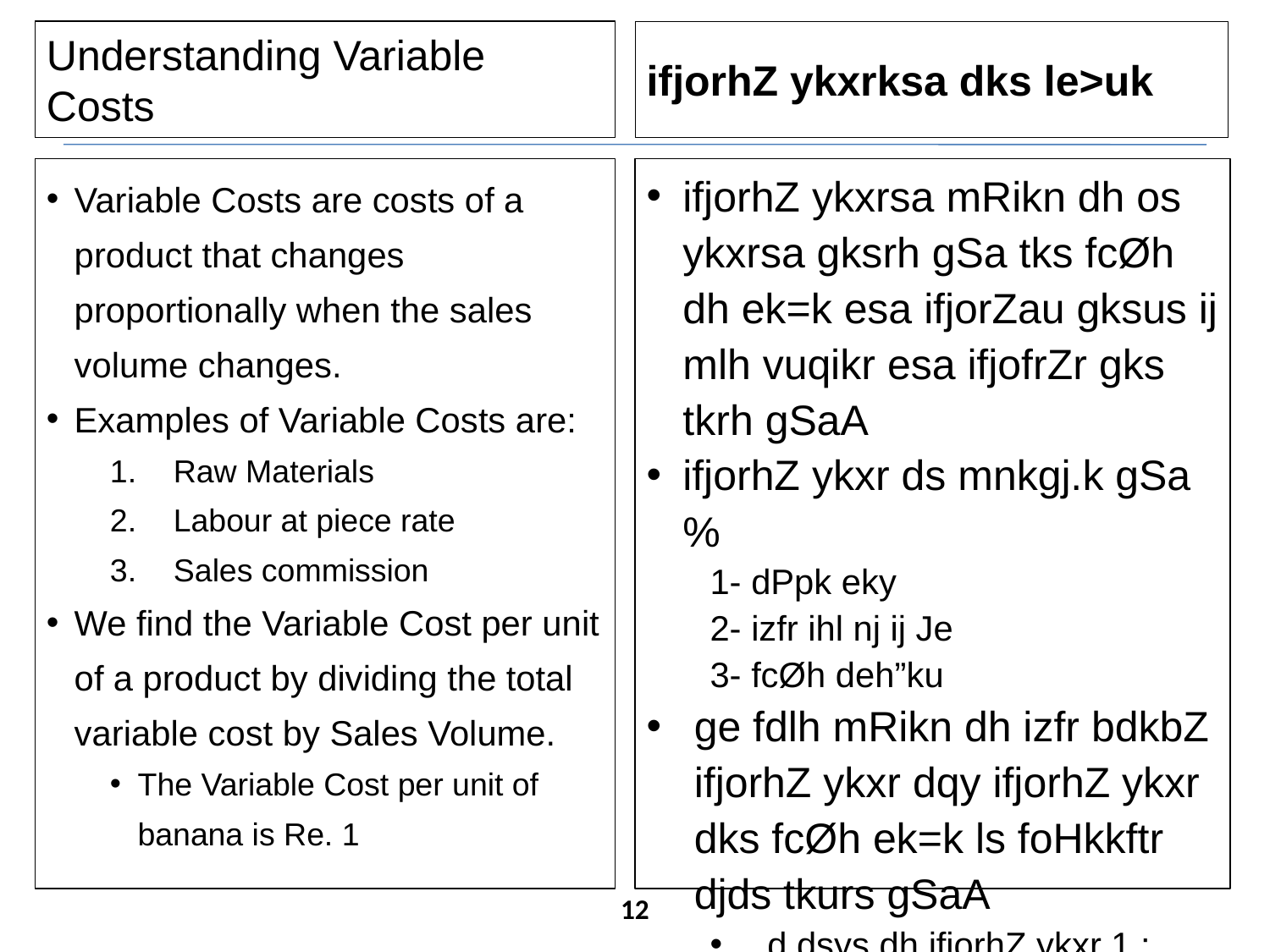

Understanding Variable Costs
ifjorhZ ykxrksa dks le>uk
Variable Costs are costs of a product that changes proportionally when the sales volume changes.
Examples of Variable Costs are:
Raw Materials
Labour at piece rate
Sales commission
We find the Variable Cost per unit of a product by dividing the total variable cost by Sales Volume.
The Variable Cost per unit of banana is Re. 1
ifjorhZ ykxrsa mRikn dh os ykxrsa gksrh gSa tks fcØh dh ek=k esa ifjorZau gksus ij mlh vuqikr esa ifjofrZr gks tkrh gSaA
ifjorhZ ykxr ds mnkgj.k gSa%
1- dPpk eky
2- izfr ihl nj ij Je
3- fcØh deh”ku
ge fdlh mRikn dh izfr bdkbZ ifjorhZ ykxr dqy ifjorhZ ykxr dks fcØh ek=k ls foHkkftr djds tkurs gSaA
,d dsys dh ifjorhZ ykxr 1 : gSA
12